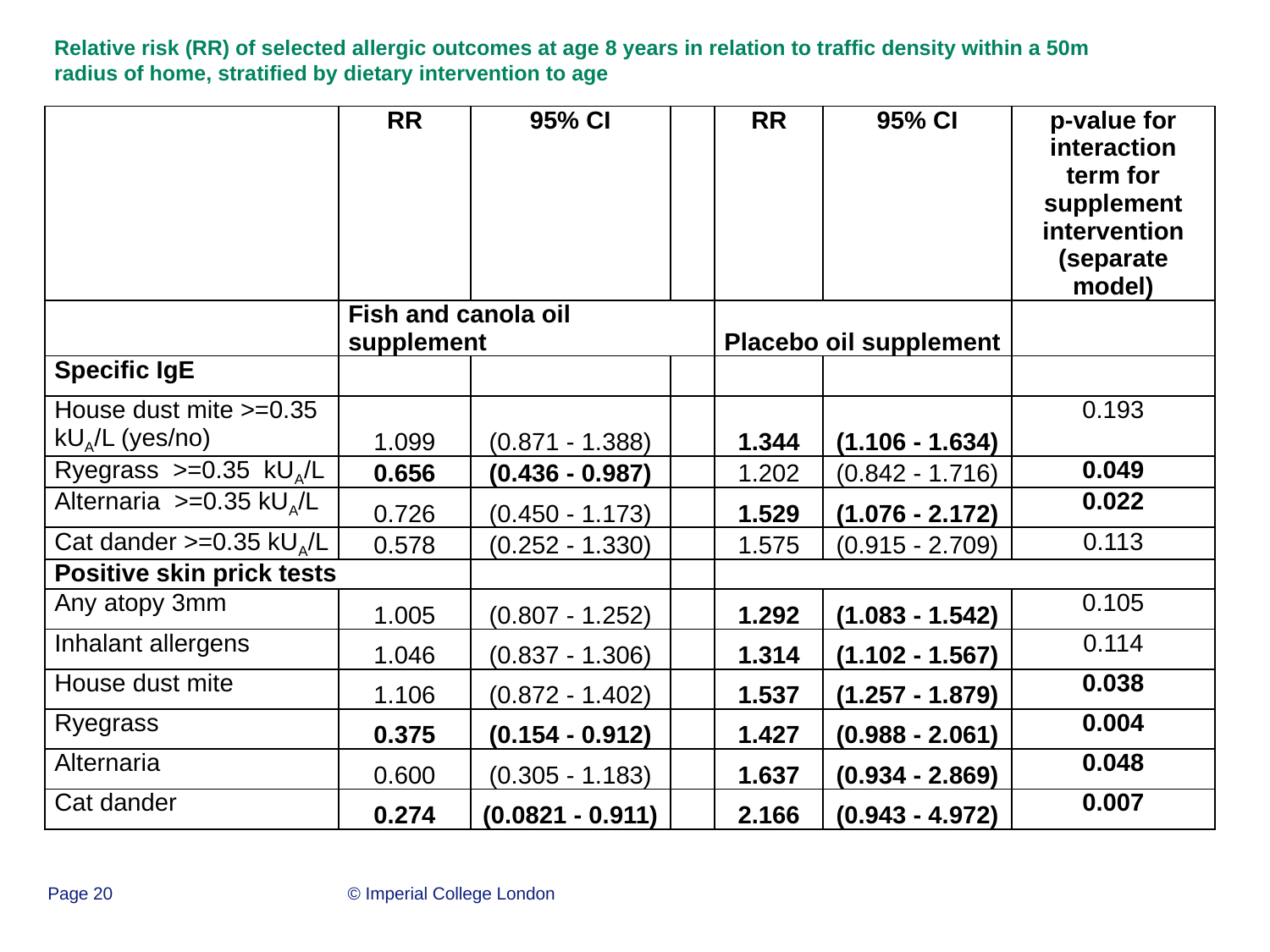

# Relative risk (RR) of selected allergic outcomes at age 8 years in relation to traffic density within a 50m radius of home, stratified by dietary intervention to age
|  | RR | 95% CI |  | RR | 95% CI | p-value for interaction term for supplement intervention (separate model) |
| --- | --- | --- | --- | --- | --- | --- |
|  | Fish and canola oil supplement |  |  | Placebo oil supplement |  |  |
| Specific IgE |  |  |  |  |  |  |
| House dust mite >=0.35 kUA/L (yes/no) | 1.099 | (0.871 - 1.388) |  | 1.344 | (1.106 - 1.634) | 0.193 |
| Ryegrass >=0.35 kUA/L | 0.656 | (0.436 - 0.987) |  | 1.202 | (0.842 - 1.716) | 0.049 |
| Alternaria >=0.35 kUA/L | 0.726 | (0.450 - 1.173) |  | 1.529 | (1.076 - 2.172) | 0.022 |
| Cat dander >=0.35 kUA/L | 0.578 | (0.252 - 1.330) |  | 1.575 | (0.915 - 2.709) | 0.113 |
| Positive skin prick tests |  |  |  |  |  |  |
| Any atopy 3mm | 1.005 | (0.807 - 1.252) |  | 1.292 | (1.083 - 1.542) | 0.105 |
| Inhalant allergens | 1.046 | (0.837 - 1.306) |  | 1.314 | (1.102 - 1.567) | 0.114 |
| House dust mite | 1.106 | (0.872 - 1.402) |  | 1.537 | (1.257 - 1.879) | 0.038 |
| Ryegrass | 0.375 | (0.154 - 0.912) |  | 1.427 | (0.988 - 2.061) | 0.004 |
| Alternaria | 0.600 | (0.305 - 1.183) |  | 1.637 | (0.934 - 2.869) | 0.048 |
| Cat dander | 0.274 | (0.0821 - 0.911) |  | 2.166 | (0.943 - 4.972) | 0.007 |
Page 20
© Imperial College London